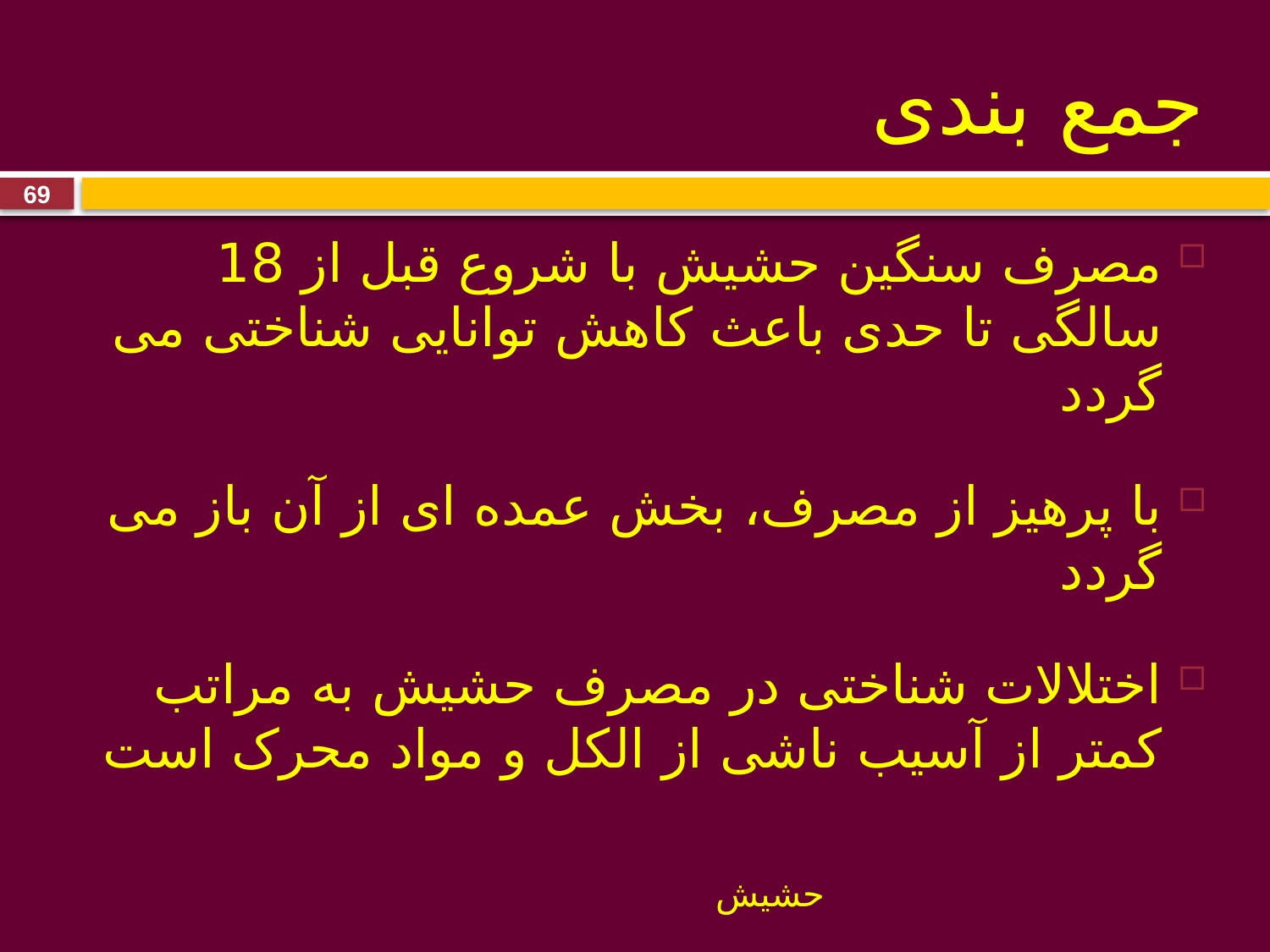

# جمع بندی
69
مصرف سنگین حشیش با شروع قبل از 18 سالگی تا حدی باعث کاهش توانایی شناختی می گردد
با پرهیز از مصرف، بخش عمده ای از آن باز می گردد
اختلالات شناختی در مصرف حشیش به مراتب کمتر از آسیب ناشی از الکل و مواد محرک است

حشیش